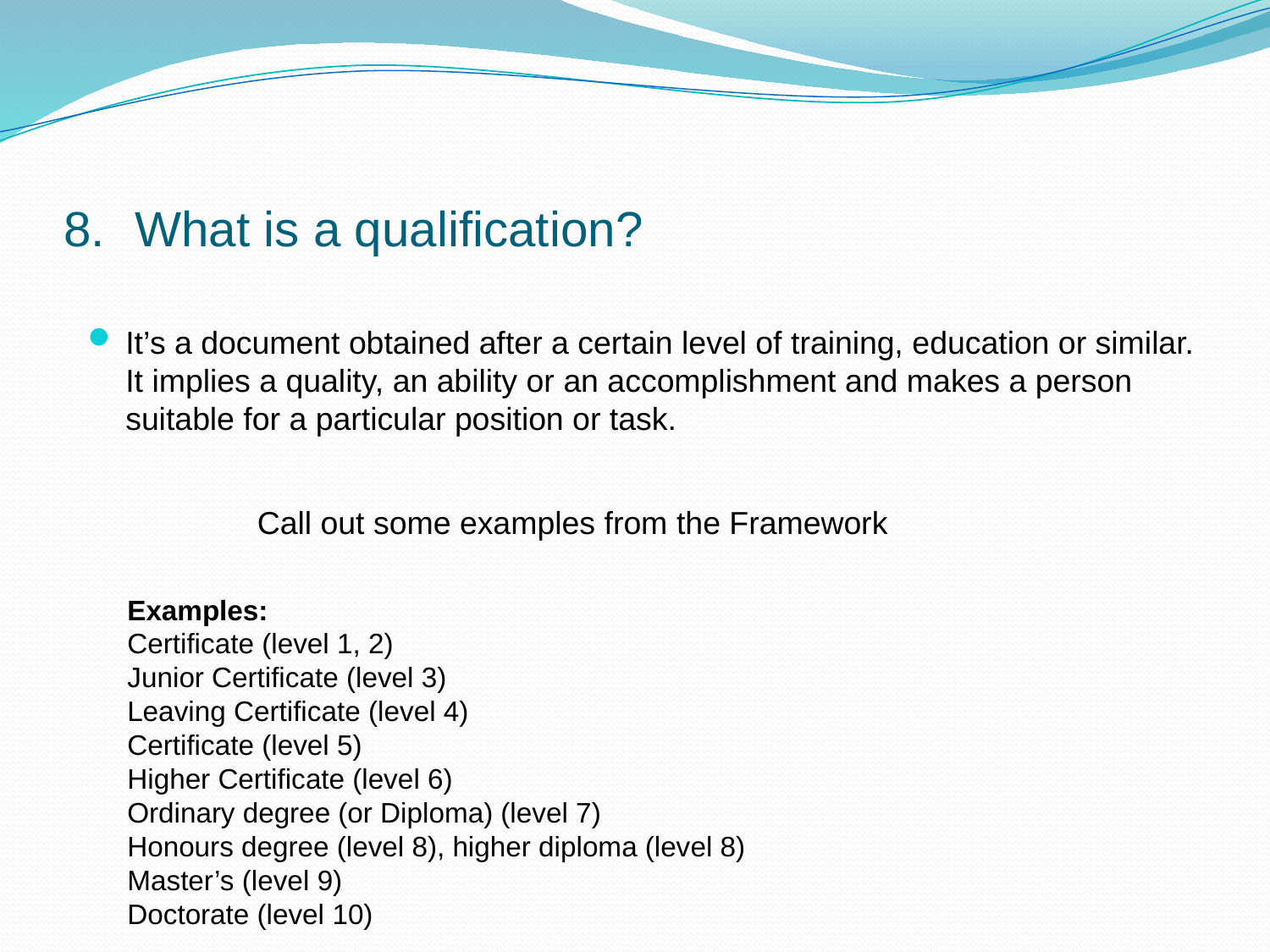

# What is a qualification?
It’s a document obtained after a certain level of training, education or similar. It implies a quality, an ability or an accomplishment and makes a person suitable for a particular position or task.
Call out some examples from the Framework
Examples:
Certificate (level 1, 2)
Junior Certificate (level 3)
Leaving Certificate (level 4)
Certificate (level 5)
Higher Certificate (level 6)
Ordinary degree (or Diploma) (level 7)
Honours degree (level 8), higher diploma (level 8)
Master’s (level 9)
Doctorate (level 10)